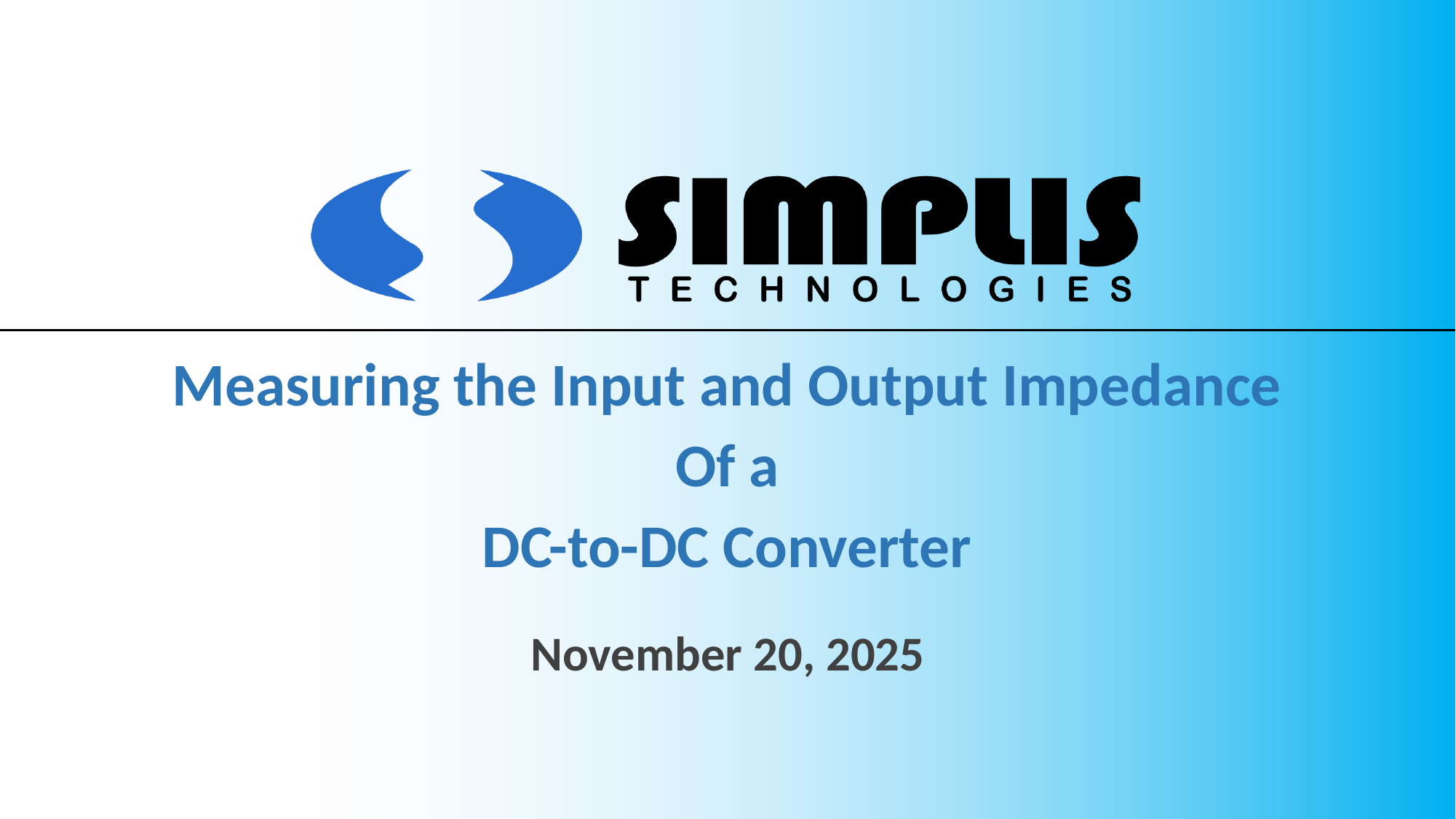

Measuring the Input and Output Impedance
Of a
DC-to-DC Converter
November 20, 2025